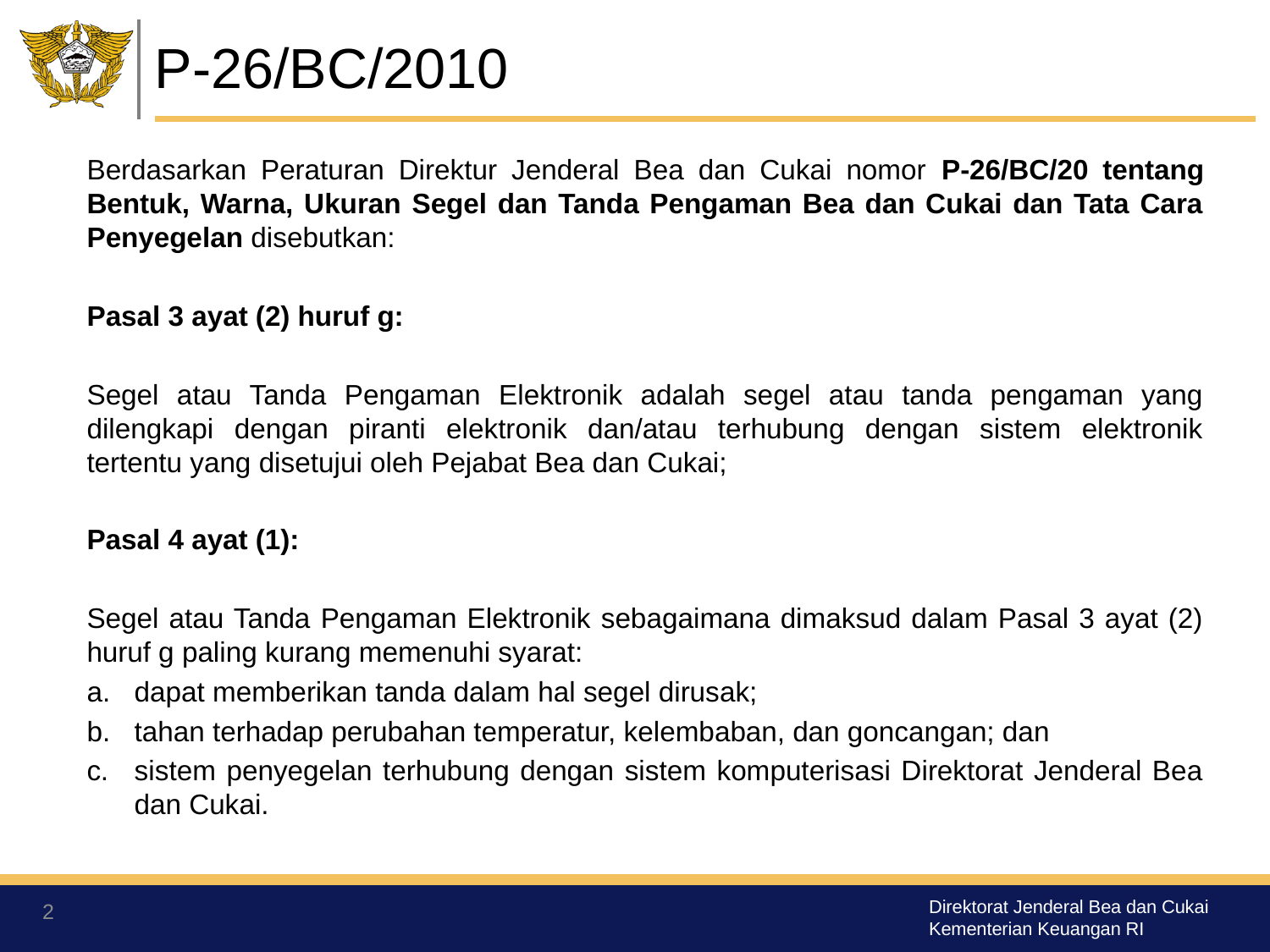

# P-26/BC/2010
Berdasarkan Peraturan Direktur Jenderal Bea dan Cukai nomor P-26/BC/20 tentang Bentuk, Warna, Ukuran Segel dan Tanda Pengaman Bea dan Cukai dan Tata Cara Penyegelan disebutkan:

Pasal 3 ayat (2) huruf g:

Segel atau Tanda Pengaman Elektronik adalah segel atau tanda pengaman yang dilengkapi dengan piranti elektronik dan/atau terhubung dengan sistem elektronik tertentu yang disetujui oleh Pejabat Bea dan Cukai;
Pasal 4 ayat (1):

Segel atau Tanda Pengaman Elektronik sebagaimana dimaksud dalam Pasal 3 ayat (2) huruf g paling kurang memenuhi syarat:
dapat memberikan tanda dalam hal segel dirusak;
tahan terhadap perubahan temperatur, kelembaban, dan goncangan; dan
sistem penyegelan terhubung dengan sistem komputerisasi Direktorat Jenderal Bea dan Cukai.